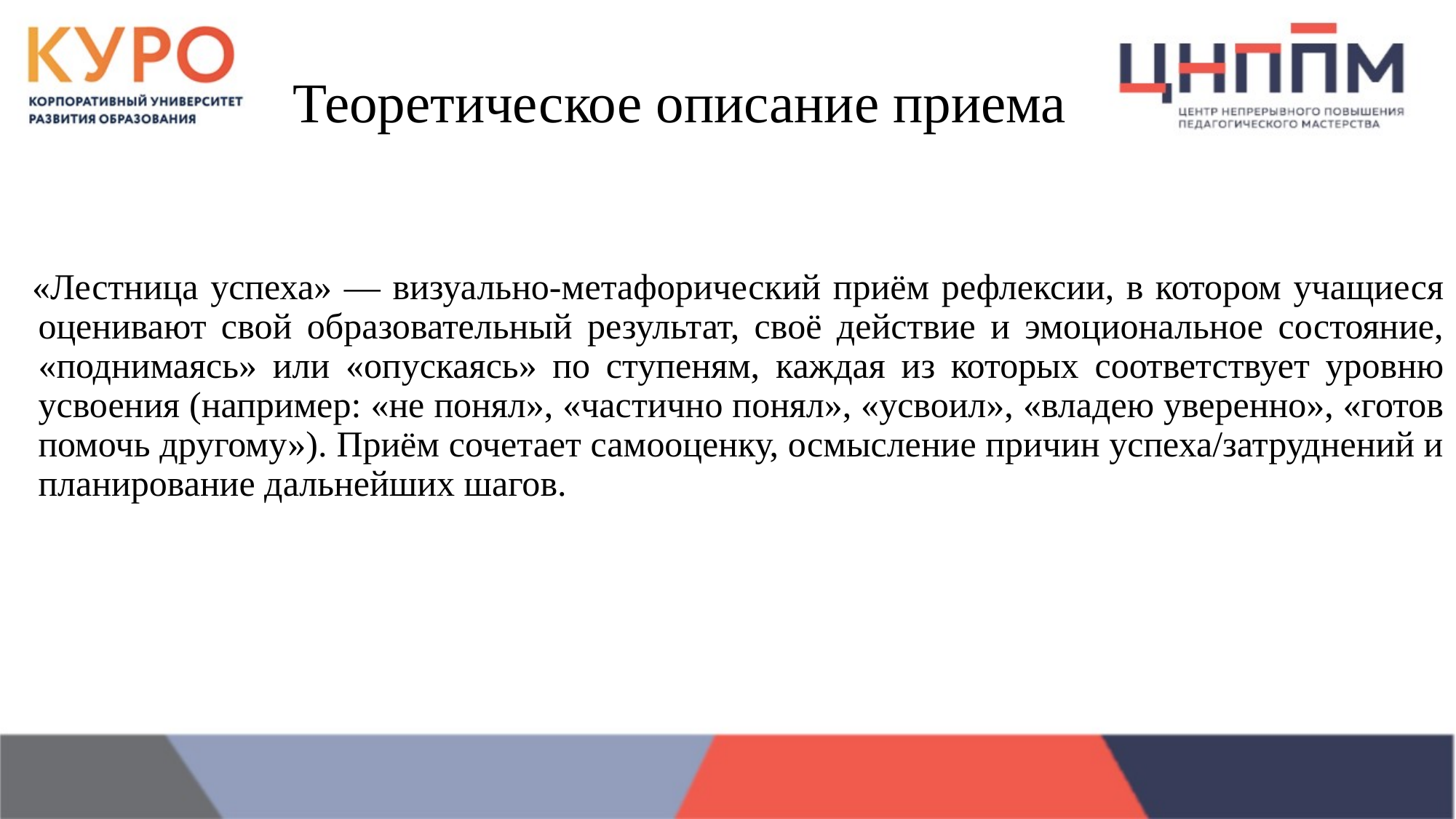

# Теоретическое описание приема

«Лестница успеха» — визуально‑метафорический приём рефлексии, в котором учащиеся оценивают свой образовательный результат, своё действие и эмоциональное состояние, «поднимаясь» или «опускаясь» по ступеням, каждая из которых соответствует уровню усвоения (например: «не понял», «частично понял», «усвоил», «владею уверенно», «готов помочь другому»). Приём сочетает самооценку, осмысление причин успеха/затруднений и планирование дальнейших шагов.